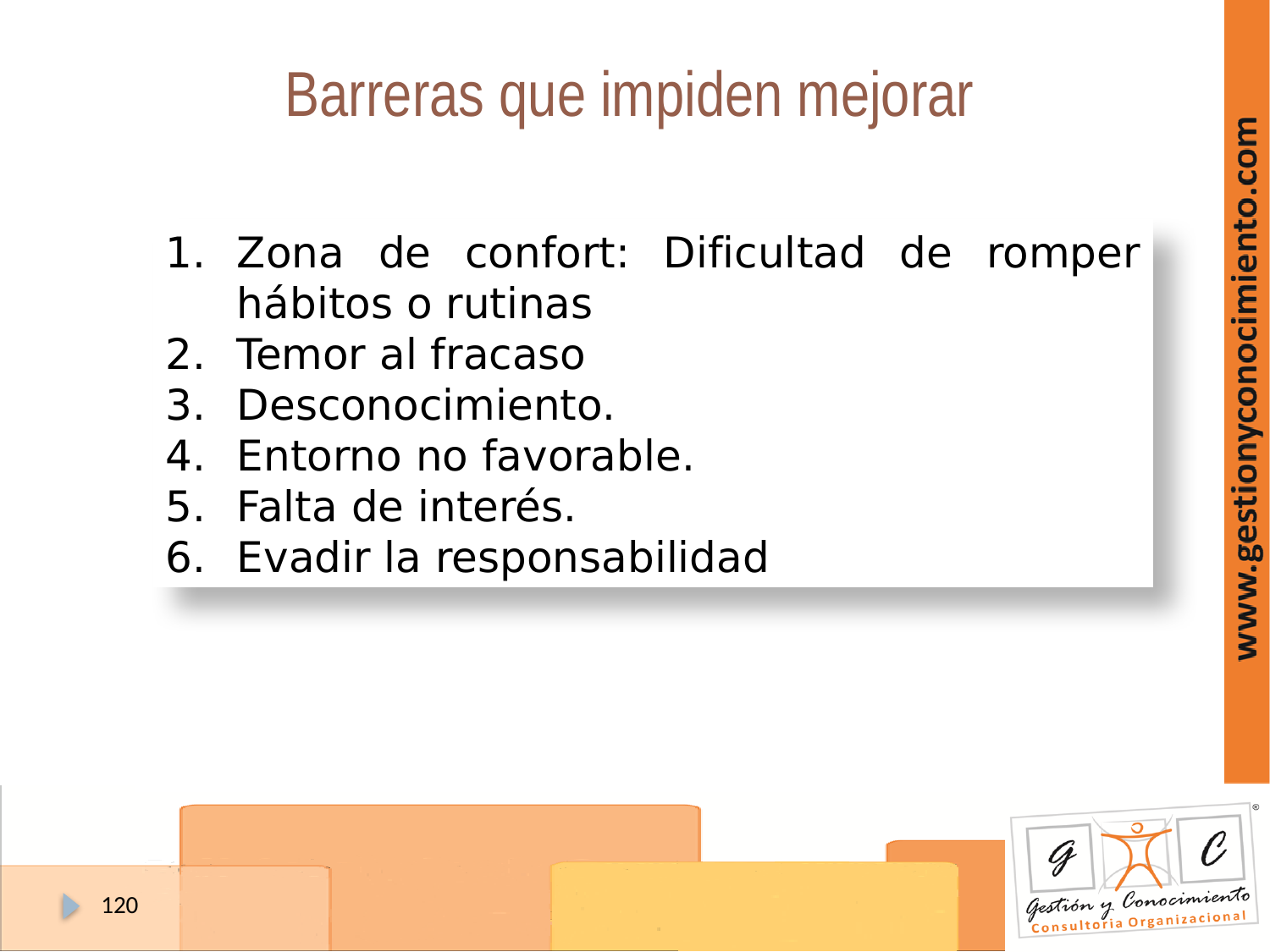

# Barreras que impiden mejorar
Zona de confort: Dificultad de romper hábitos o rutinas
Temor al fracaso
Desconocimiento.
Entorno no favorable.
Falta de interés.
Evadir la responsabilidad
120